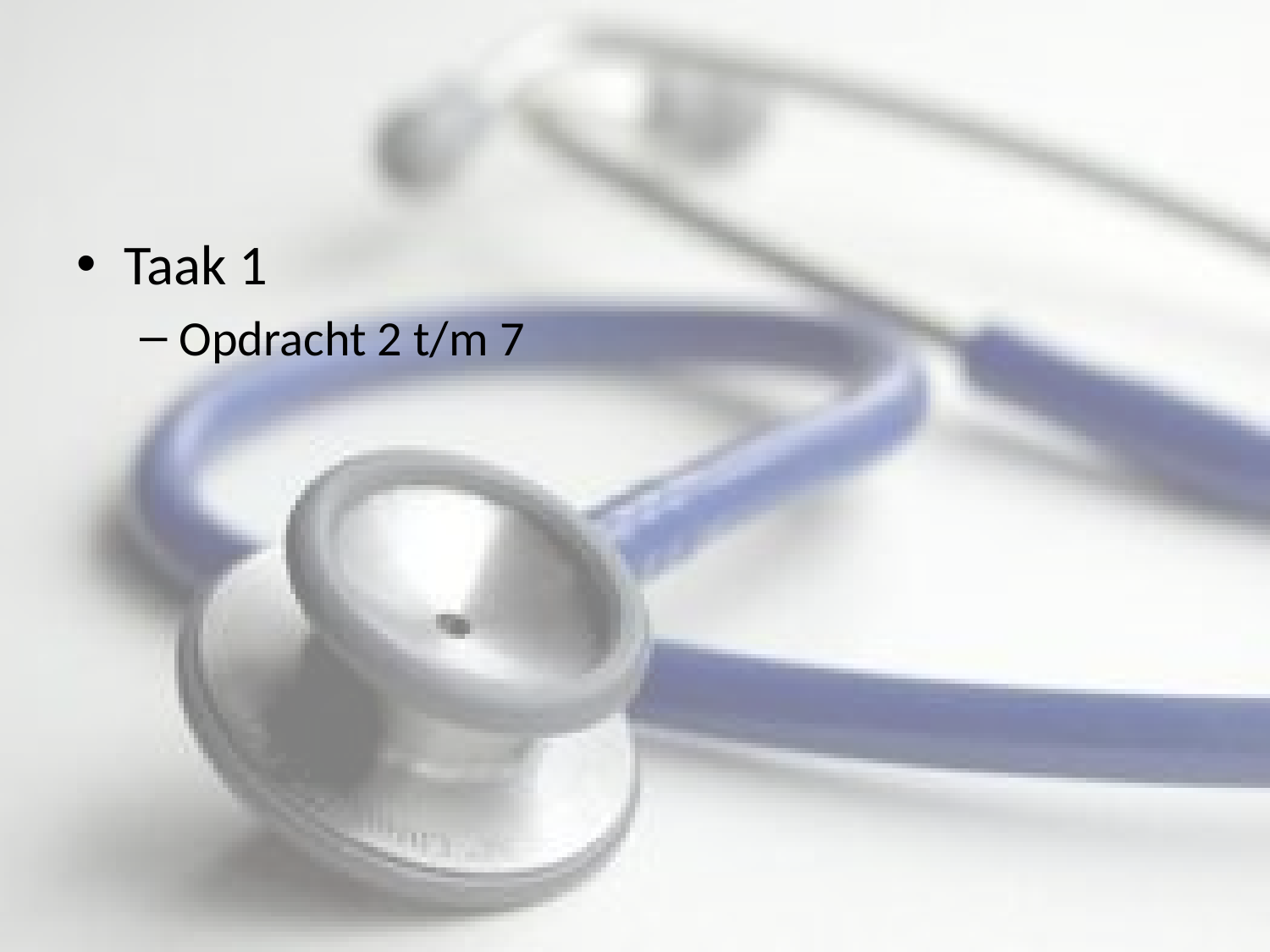

#
Taak 1
Opdracht 2 t/m 7